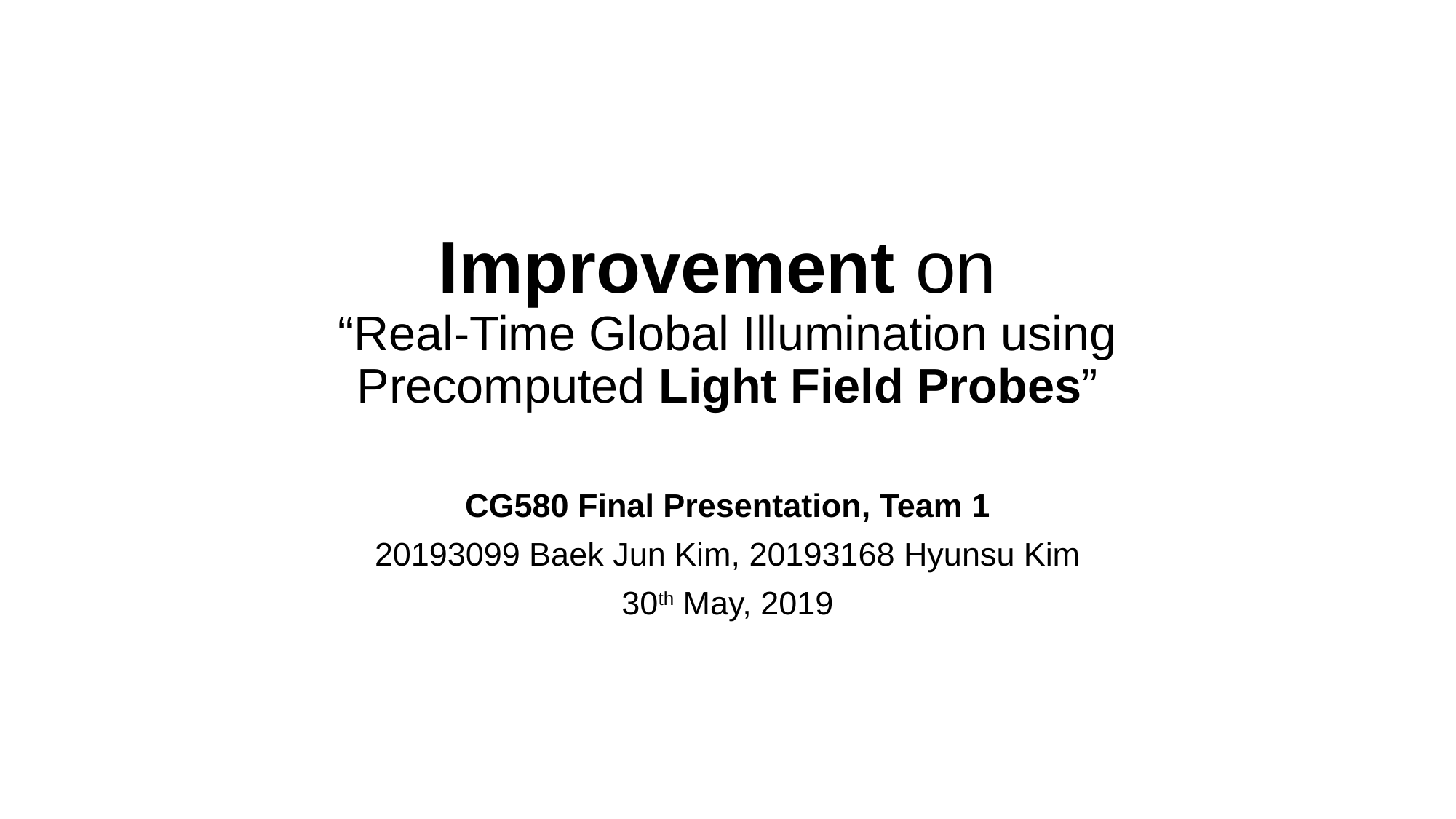

# Improvement on “Real-Time Global Illumination using Precomputed Light Field Probes”

CG580 Final Presentation, Team 1
20193099 Baek Jun Kim, 20193168 Hyunsu Kim
30th May, 2019